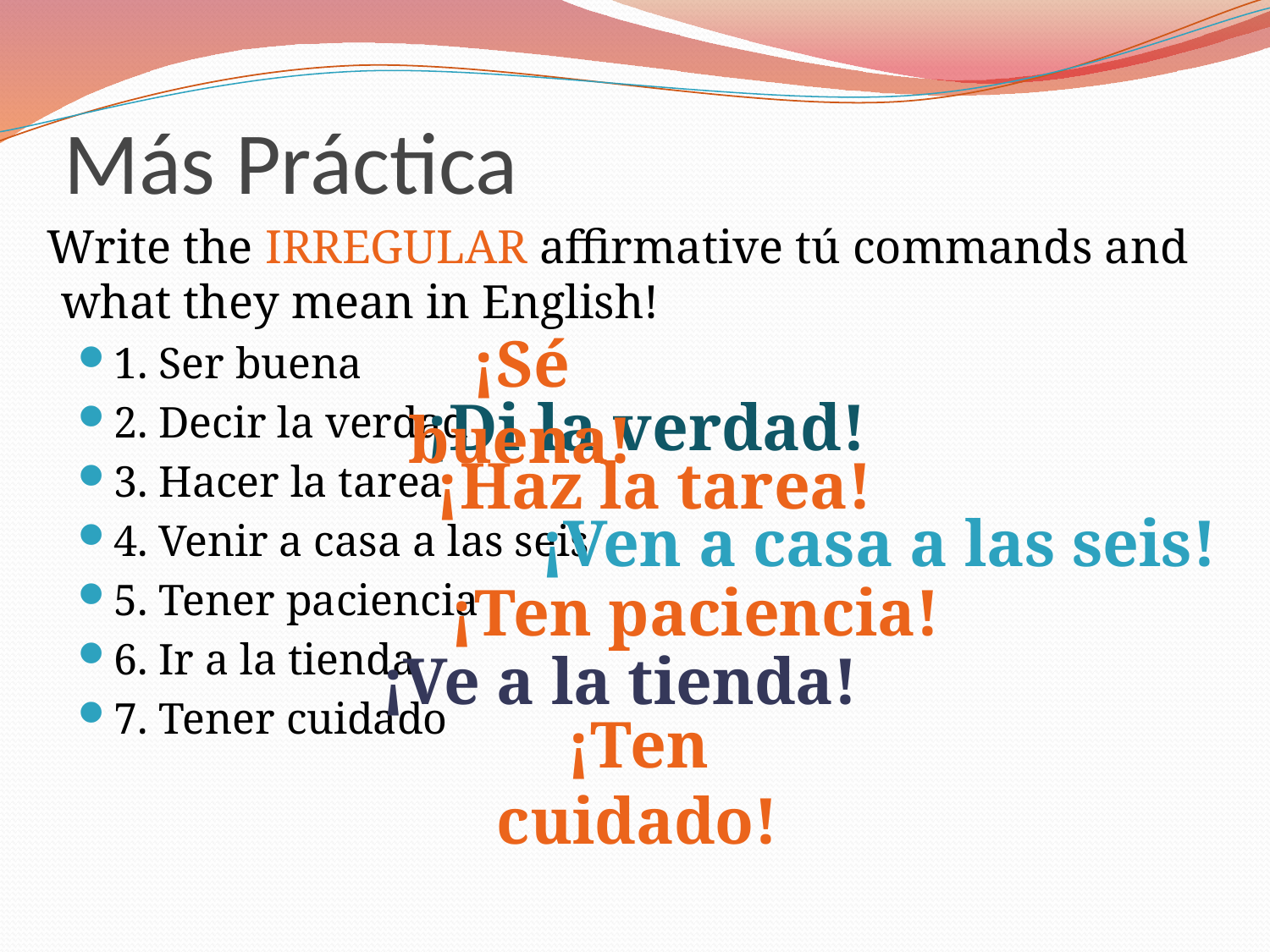

# Más Práctica
  Write the IRREGULAR affirmative tú commands and what they mean in English!
1. Ser buena
2. Decir la verdad
3. Hacer la tarea
4. Venir a casa a las seis
5. Tener paciencia
6. Ir a la tienda
7. Tener cuidado
¡Sé buena!
¡Di la verdad!
¡Haz la tarea!
¡Ven a casa a las seis!
¡Ten paciencia!
¡Ve a la tienda!
¡Ten cuidado!